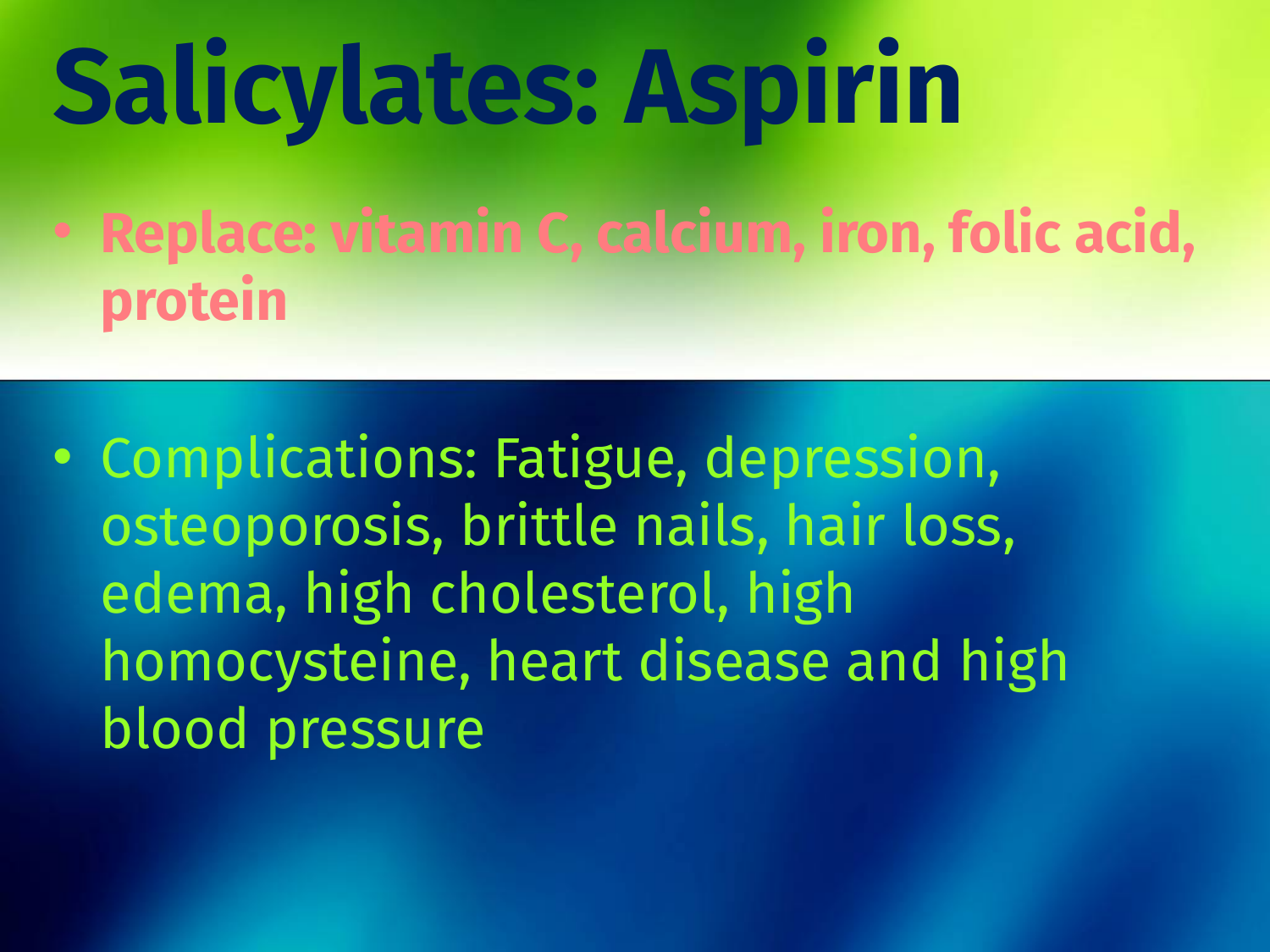

# Salicylates: Aspirin
Replace: vitamin C, calcium, iron, folic acid, protein

Complications: Fatigue, depression, osteoporosis, brittle nails, hair loss, edema, high cholesterol, high homocysteine, heart disease and high blood pressure